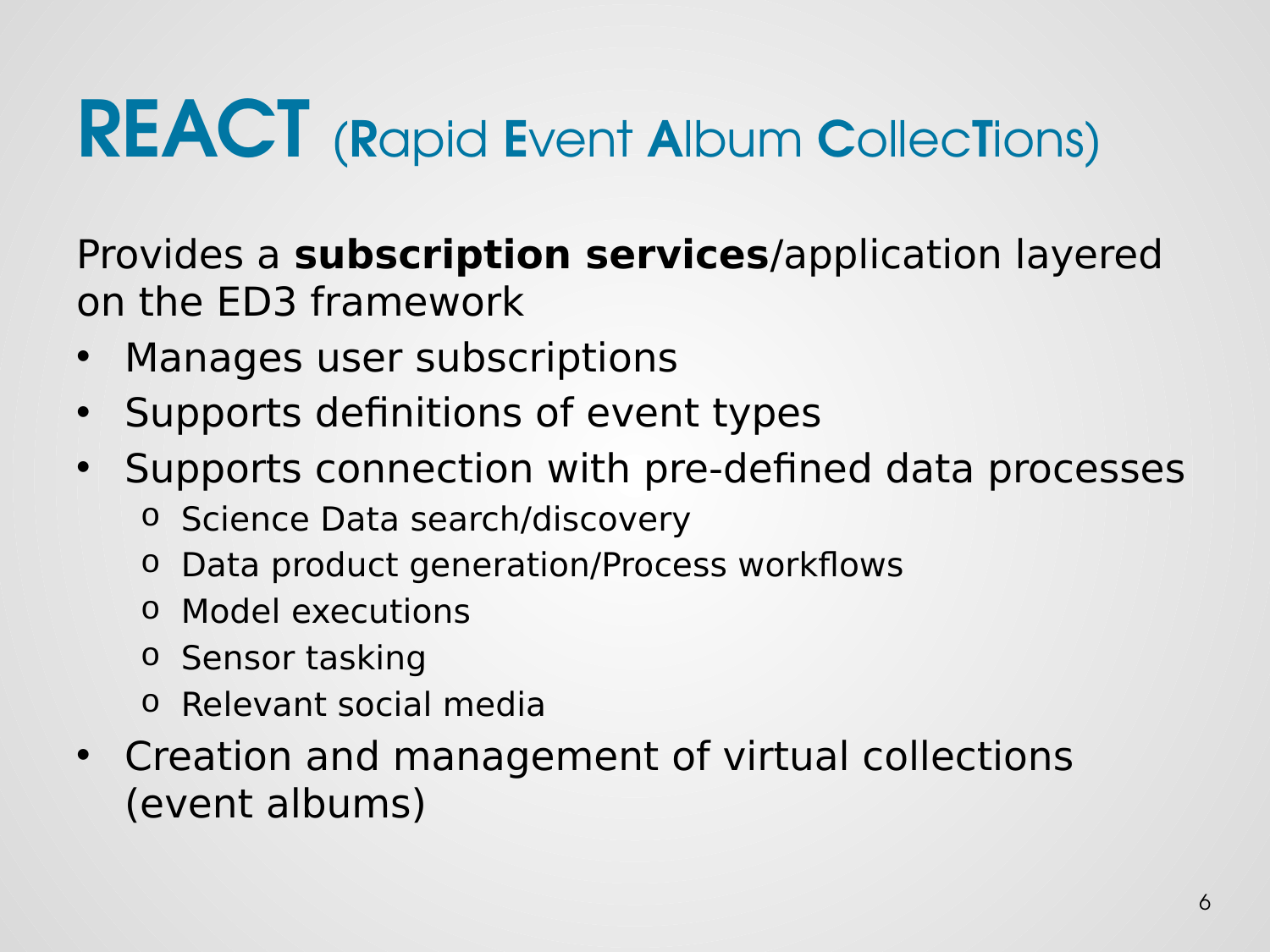

# REACT (Rapid Event Album CollecTions)
Provides a subscription services/application layered on the ED3 framework
Manages user subscriptions
Supports definitions of event types
Supports connection with pre-defined data processes
Science Data search/discovery
Data product generation/Process workflows
Model executions
Sensor tasking
Relevant social media
Creation and management of virtual collections (event albums)
6